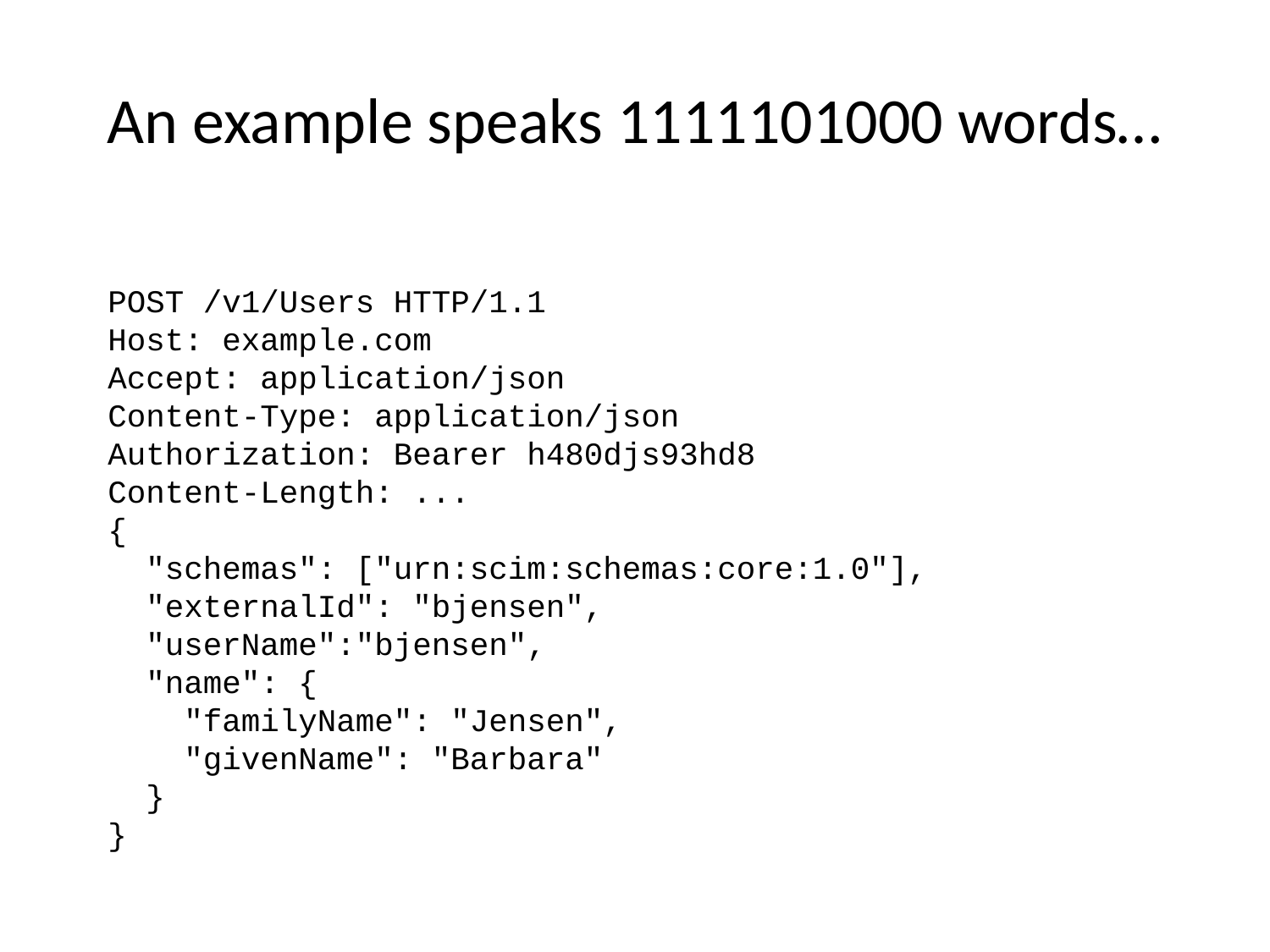

# An example speaks 1111101000 words…
POST /v1/Users HTTP/1.1
Host: example.com
Accept: application/json
Content-Type: application/json
Authorization: Bearer h480djs93hd8
Content-Length: ...
{
  "schemas": ["urn:scim:schemas:core:1.0"],
  "externalId": "bjensen",
  "userName":"bjensen",
  "name": {
    "familyName": "Jensen",
    "givenName": "Barbara"
  }
}